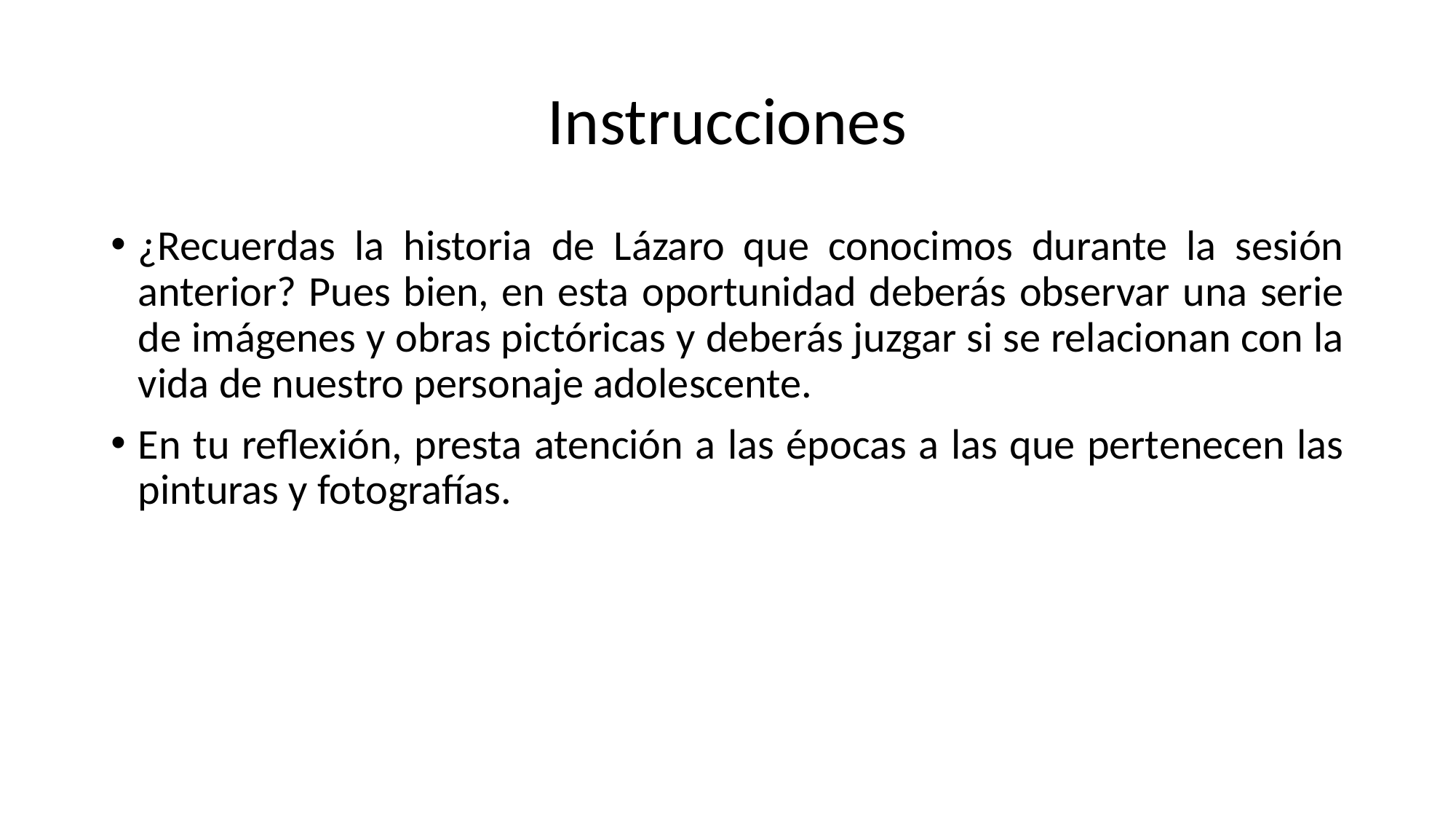

# Instrucciones
¿Recuerdas la historia de Lázaro que conocimos durante la sesión anterior? Pues bien, en esta oportunidad deberás observar una serie de imágenes y obras pictóricas y deberás juzgar si se relacionan con la vida de nuestro personaje adolescente.
En tu reflexión, presta atención a las épocas a las que pertenecen las pinturas y fotografías.